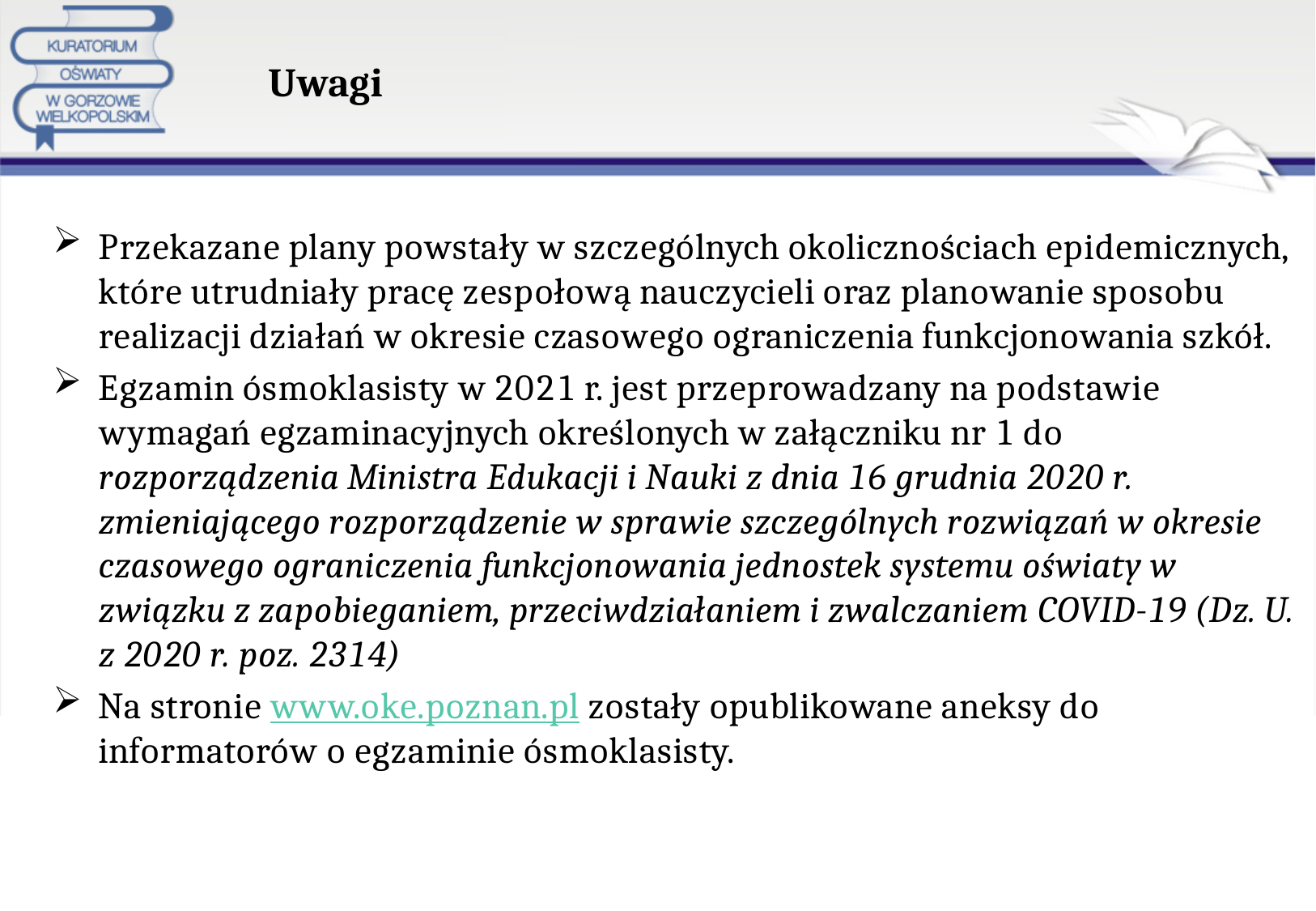

# Uwagi
Przekazane plany powstały w szczególnych okolicznościach epidemicznych, które utrudniały pracę zespołową nauczycieli oraz planowanie sposobu realizacji działań w okresie czasowego ograniczenia funkcjonowania szkół.
Egzamin ósmoklasisty w 2021 r. jest przeprowadzany na podstawie wymagań egzaminacyjnych określonych w załączniku nr 1 do  rozporządzenia Ministra Edukacji i Nauki z dnia 16 grudnia 2020 r. zmieniającego rozporządzenie w sprawie szczególnych rozwiązań w okresie czasowego ograniczenia funkcjonowania jednostek systemu oświaty w związku z zapobieganiem, przeciwdziałaniem i zwalczaniem COVID-19 (Dz. U. z 2020 r. poz. 2314)
Na stronie www.oke.poznan.pl zostały opublikowane aneksy do informatorów o egzaminie ósmoklasisty.